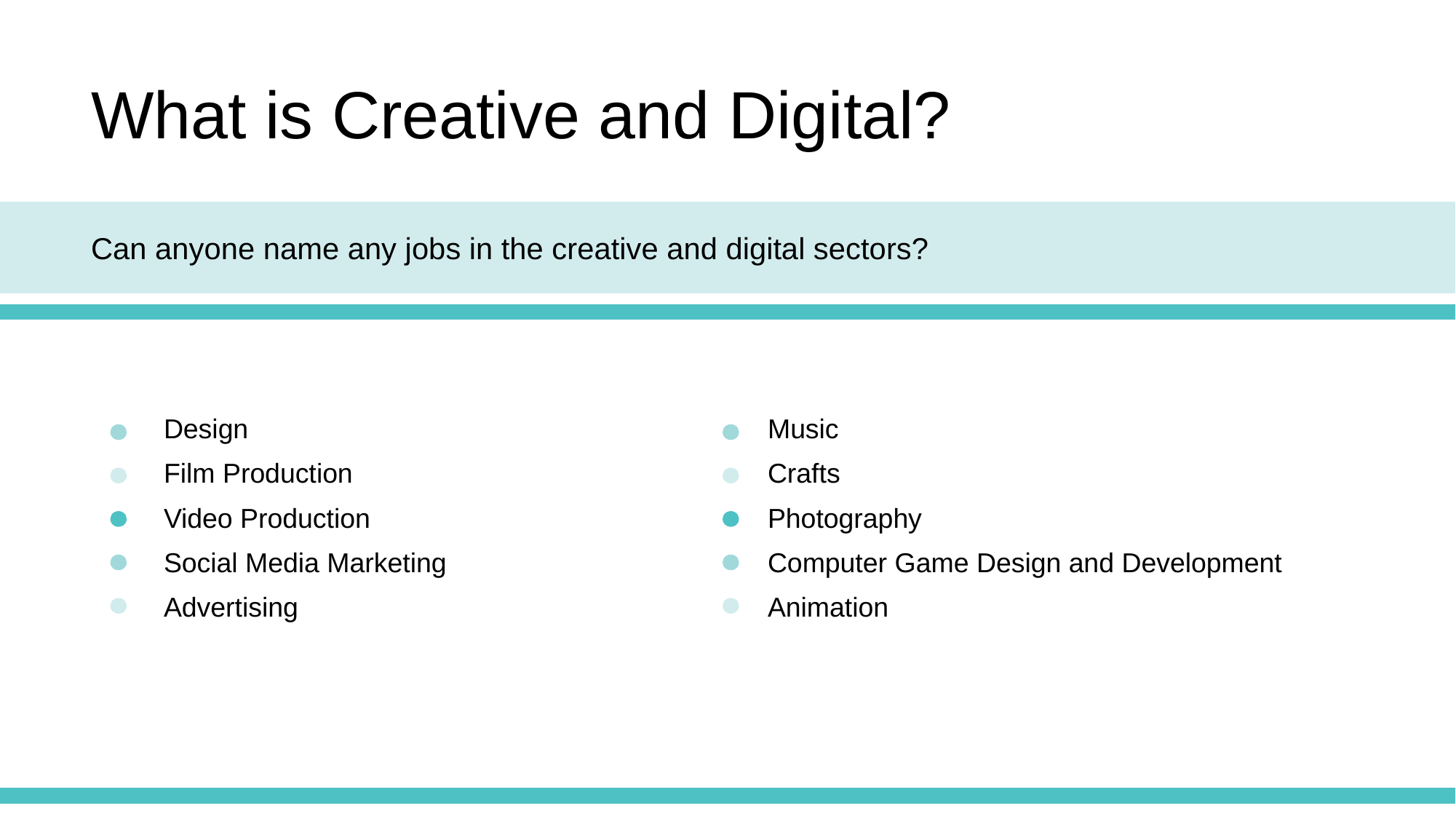

# What is Creative and Digital?

Can anyone name any jobs in the creative and digital sectors?

Design
Film Production
Video Production
Social Media Marketing
Advertising

Music
Crafts
Photography
Computer Game Design and Development
Animation